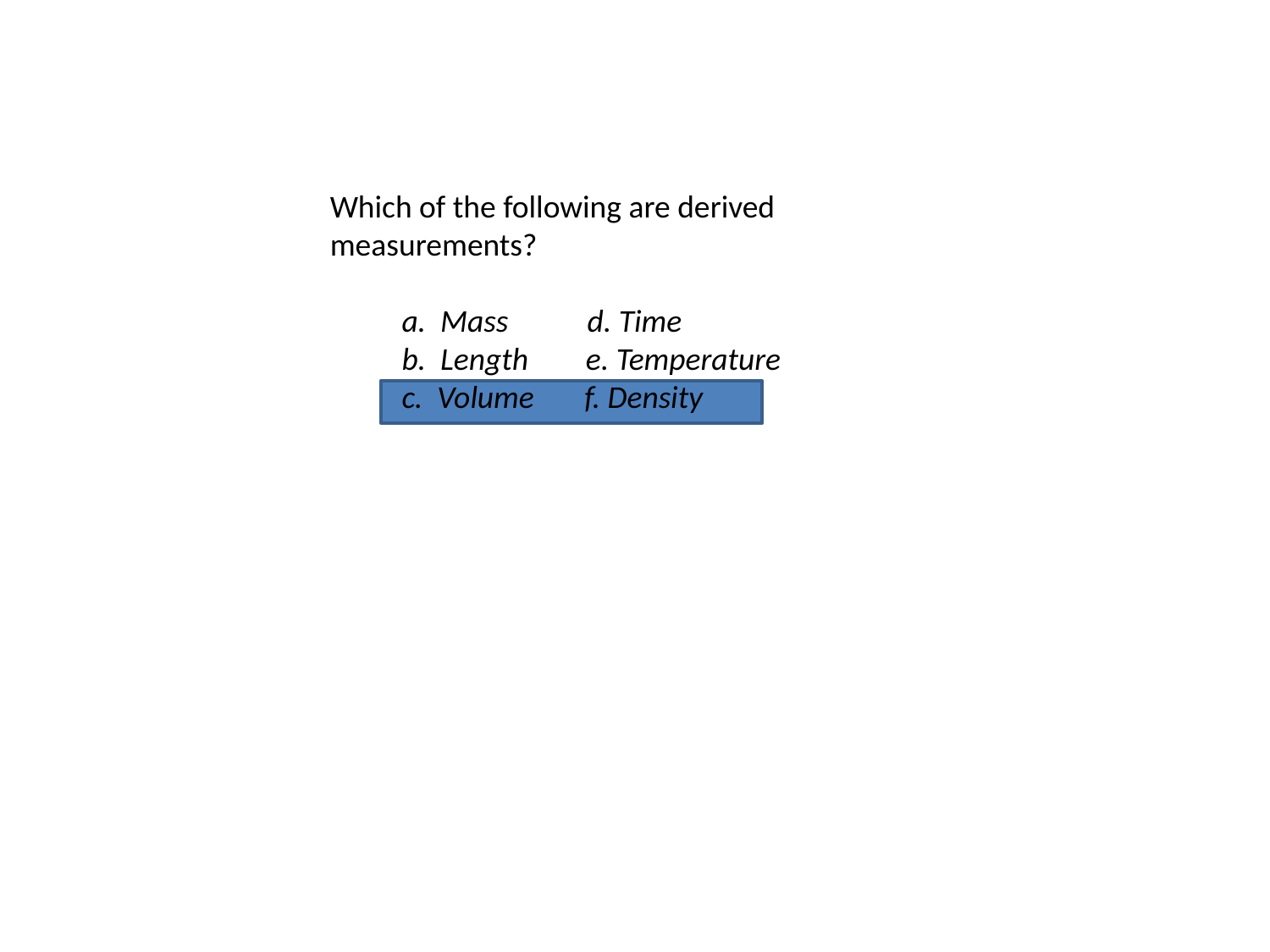

Which of the following are derived measurements?

          a.  Mass           d. Time
          b.  Length        e. Temperature
          c.  Volume       f. Density